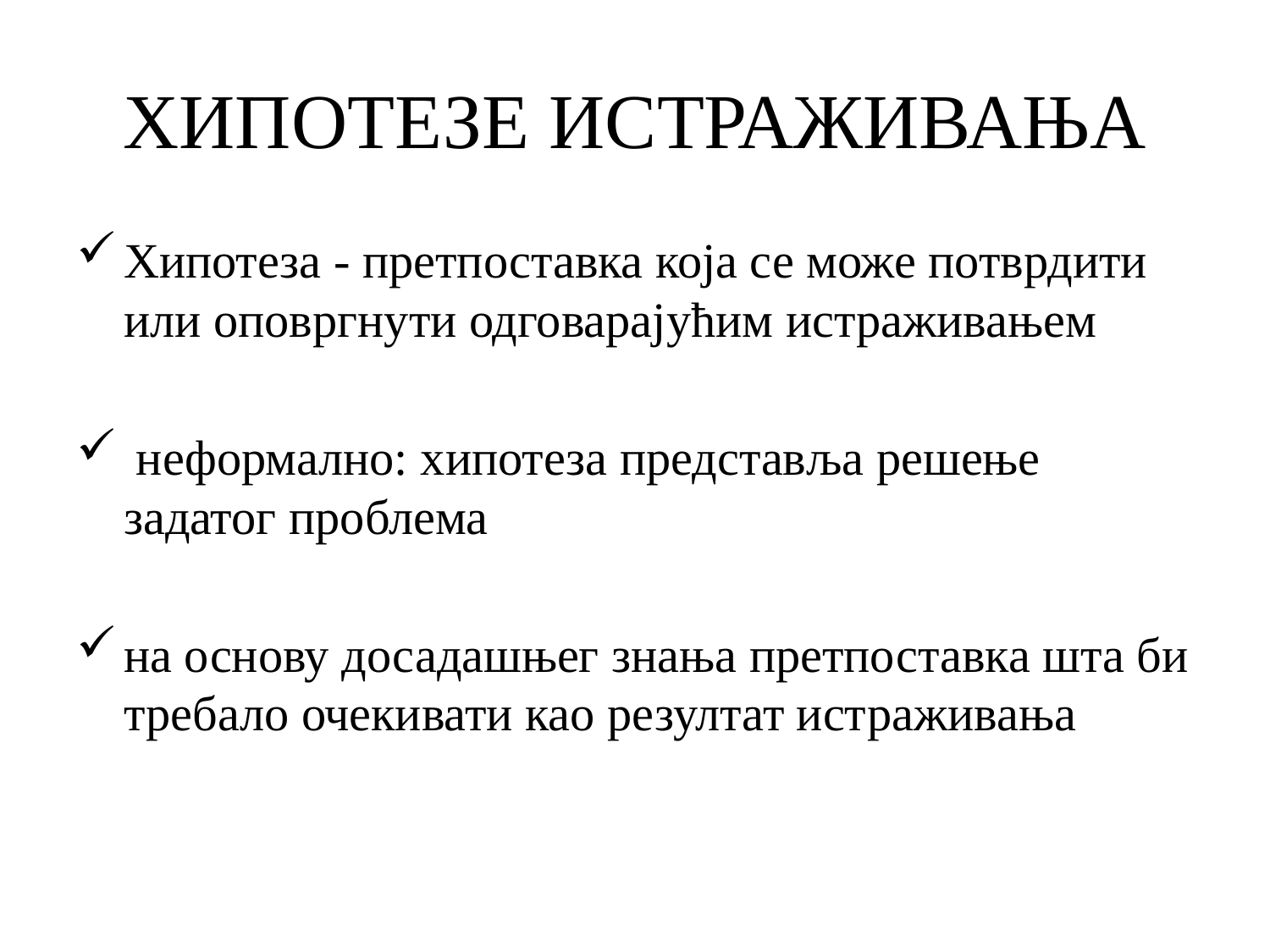

# ХИПОТЕЗЕ ИСТРАЖИВАЊА
Хипотеза - претпоставка која се може потврдити или оповргнути одговарајућим истраживањем

 неформално: хипотеза представља решење задатог проблема

на основу досадашњег знања претпоставка шта би требало очекивати као резултат истраживања